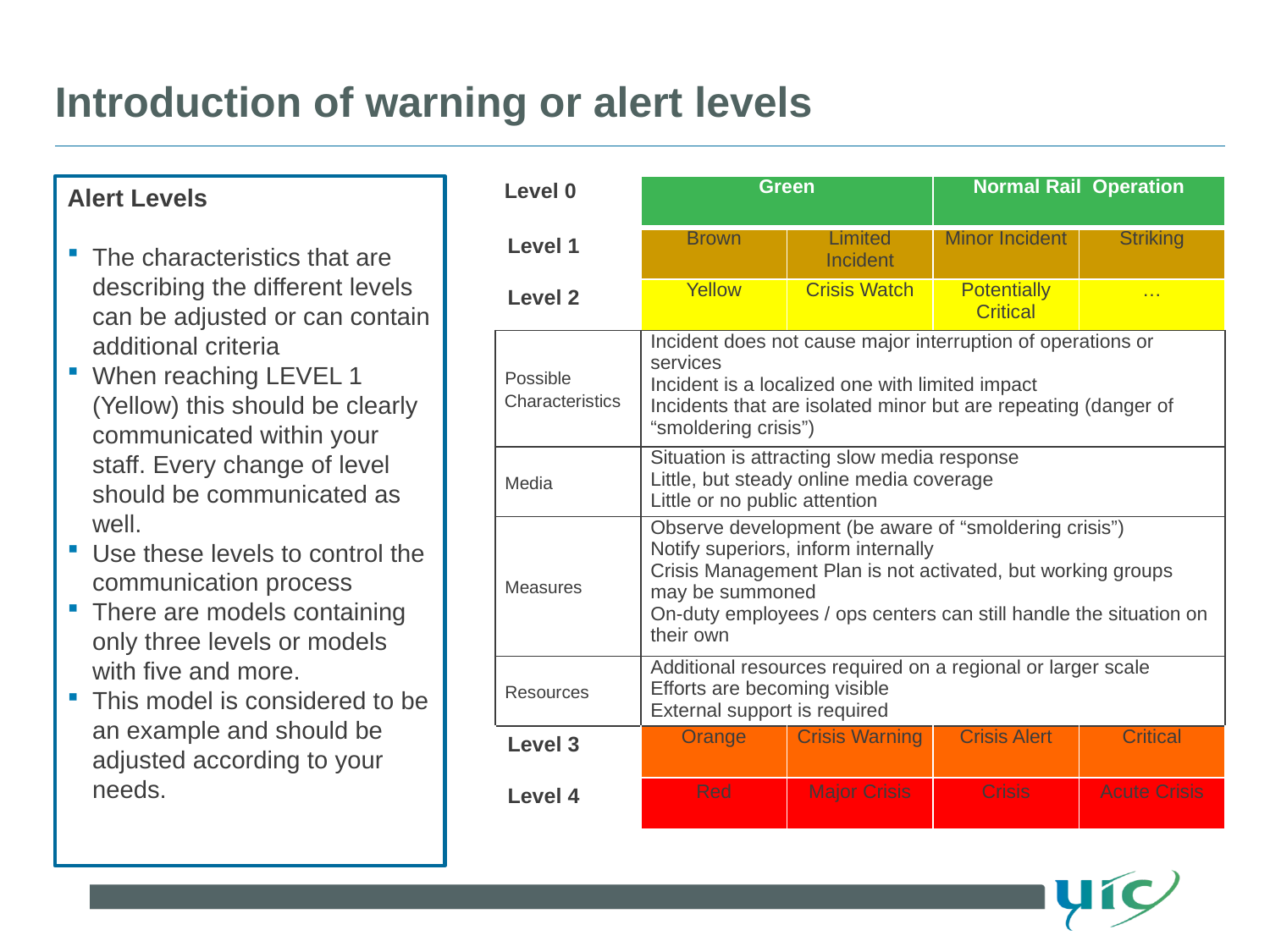

# Introduction of warning or alert levels
| Level 0 | Green |  | Normal Rail Operation |  |
| --- | --- | --- | --- | --- |
| Level 1 | Brown | Limited Incident | Minor Incident | Striking |
| Level 2 | Yellow | Crisis Watch | Potentially Critical | … |
| Possible Characteristics | Incident does not cause major interruption of operations or services Incident is a localized one with limited impact Incidents that are isolated minor but are repeating (danger of “smoldering crisis”) |  |  |  |
| Media | Situation is attracting slow media response Little, but steady online media coverage Little or no public attention |  |  |  |
| Measures | Observe development (be aware of “smoldering crisis”) Notify superiors, inform internally Crisis Management Plan is not activated, but working groups may be summoned On-duty employees / ops centers can still handle the situation on their own |  |  |  |
| Resources | Additional resources required on a regional or larger scale Efforts are becoming visible External support is required |  |  |  |
| Level 3 | Orange | Crisis Warning | Crisis Alert | Critical |
| Level 4 | Red | Major Crisis | Crisis | Acute Crisis |
Alert Levels

The characteristics that are describing the different levels can be adjusted or can contain additional criteria
When reaching LEVEL 1 (Yellow) this should be clearly communicated within your staff. Every change of level should be communicated as well.
Use these levels to control the communication process
There are models containing only three levels or models with five and more.
This model is considered to be an example and should be adjusted according to your needs.